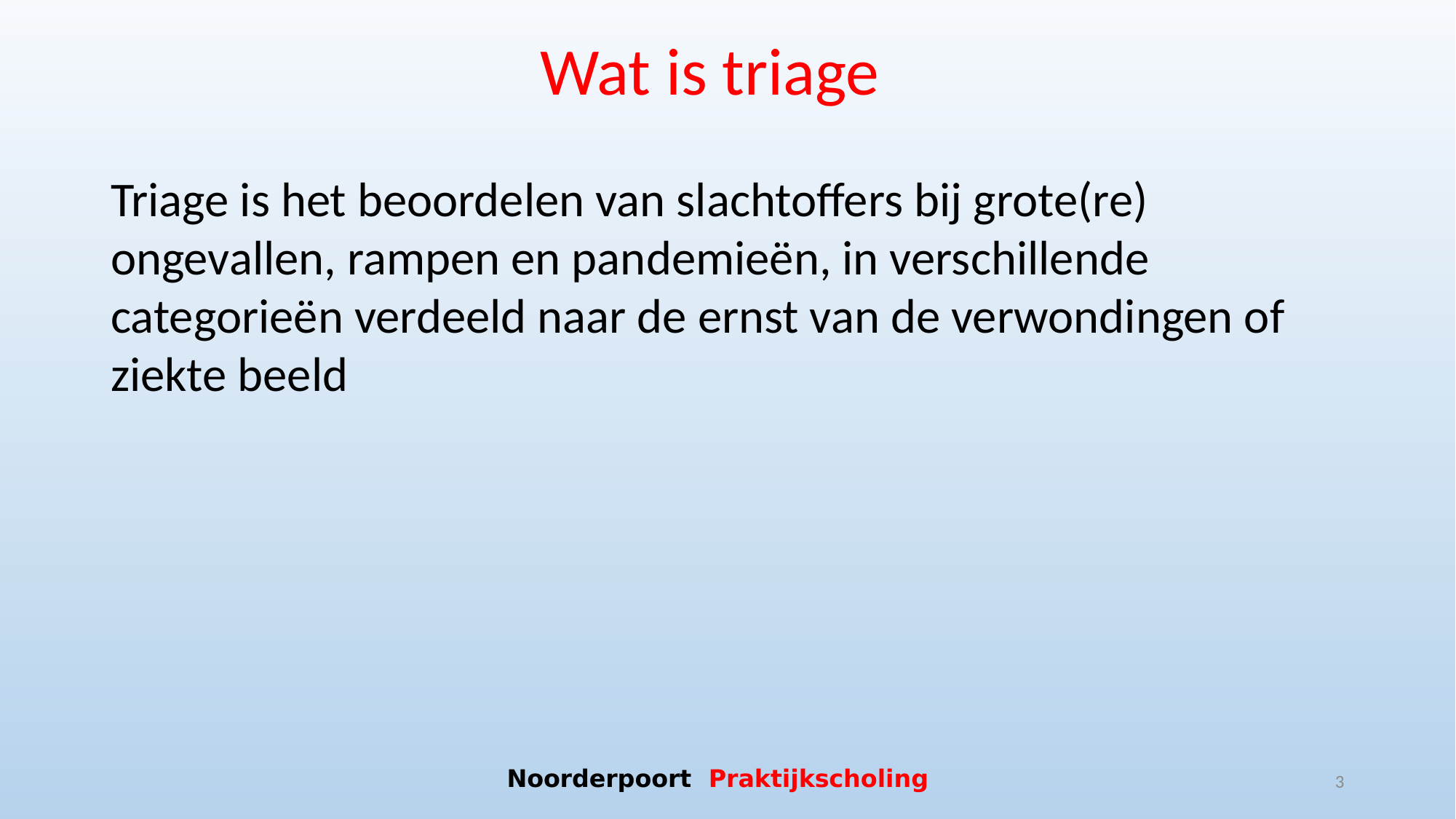

# Wat is triage
Triage is het beoordelen van slachtoffers bij grote(re) ongevallen, rampen en pandemieën, in verschillende categorieën verdeeld naar de ernst van de verwondingen of ziekte beeld

Noorderpoort  Praktijkscholing
3